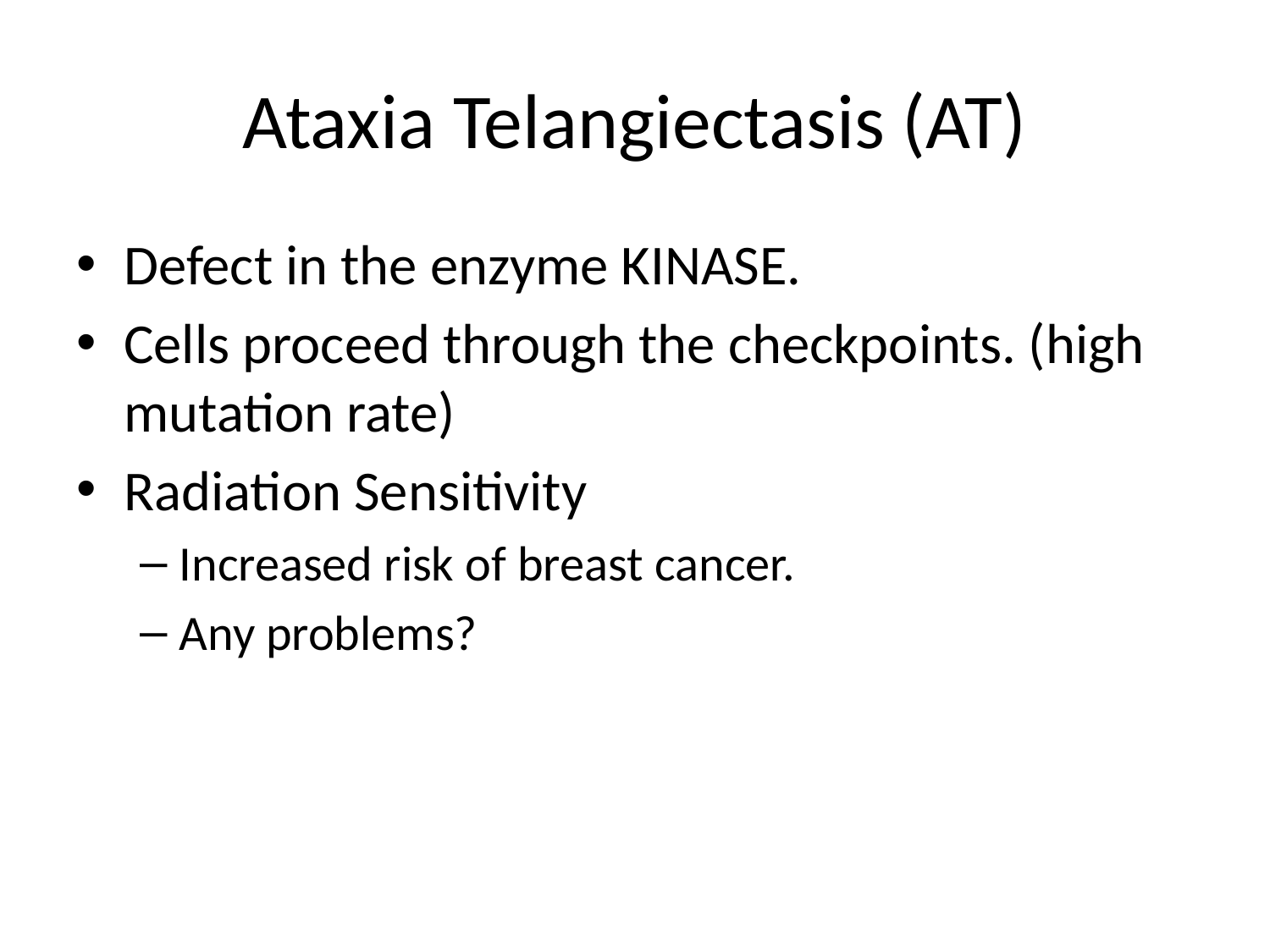

# Ataxia Telangiectasis (AT)
Defect in the enzyme KINASE.
Cells proceed through the checkpoints. (high mutation rate)
Radiation Sensitivity
Increased risk of breast cancer.
Any problems?